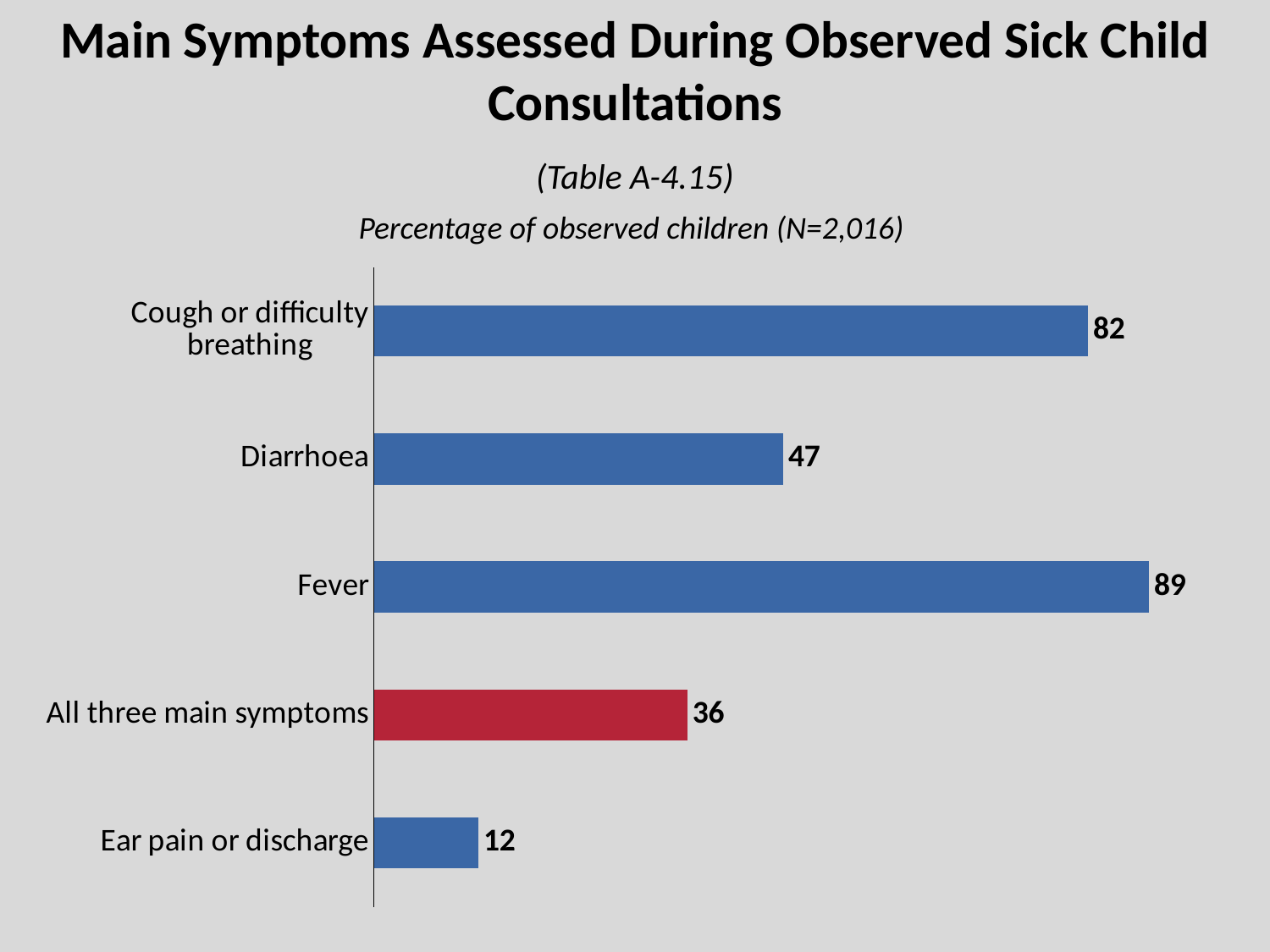

# Main Symptoms Assessed During Observed Sick Child Consultations
(Table A-4.15)
Percentage of observed children (N=2,016)

### Chart

| Category | Series 1 |
|---|---|
| Ear pain or discharge | 12.0 |
| All three main symptoms | 36.0 |
| Fever | 89.0 |
| Diarrhoea | 47.0 |
| Cough or difficulty breathing | 82.0 |